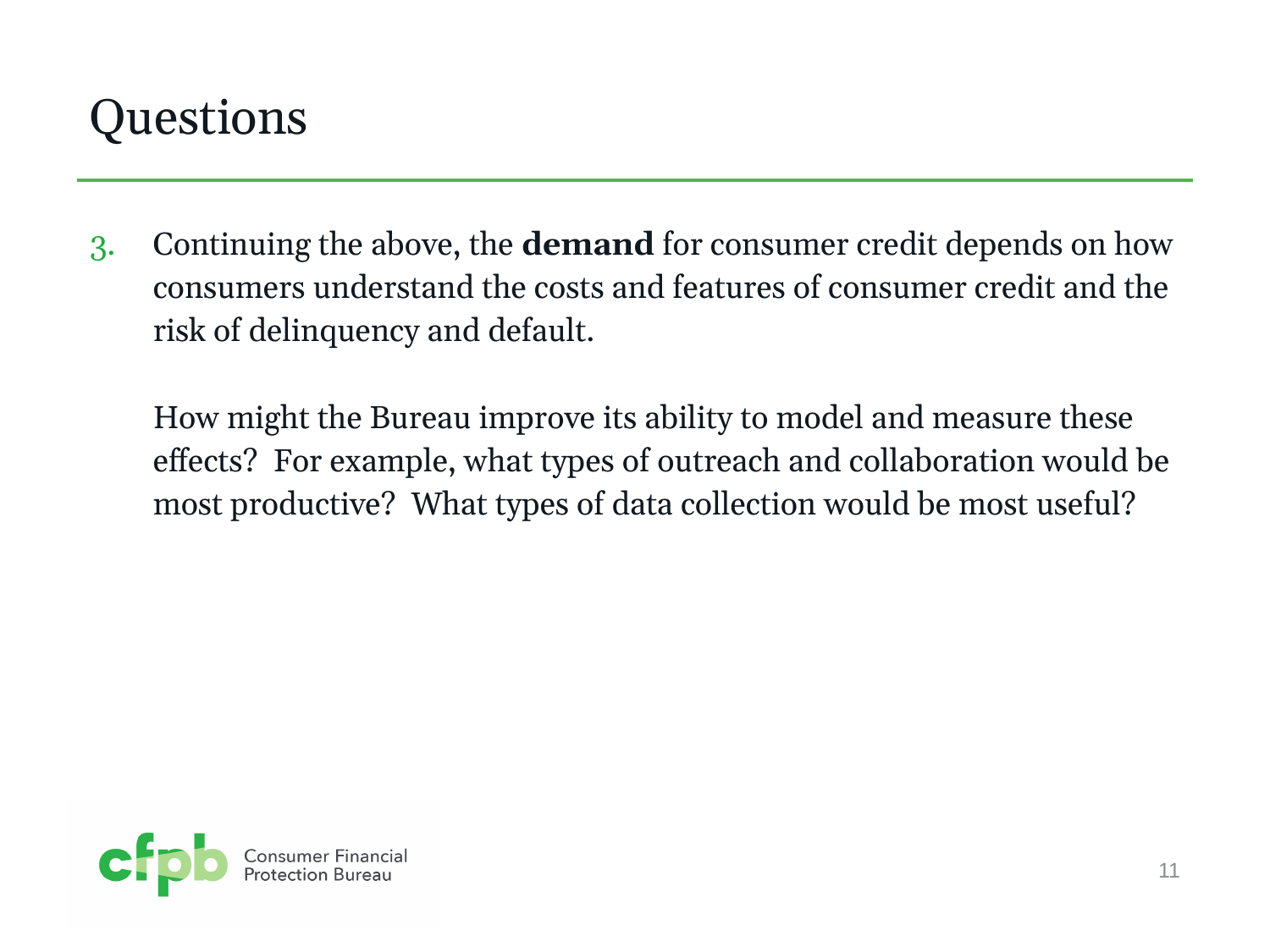

# Questions
Continuing the above, the demand for consumer credit depends on how consumers understand the costs and features of consumer credit and the risk of delinquency and default.

How might the Bureau improve its ability to model and measure these effects?  For example, what types of outreach and collaboration would be most productive?  What types of data collection would be most useful?
11